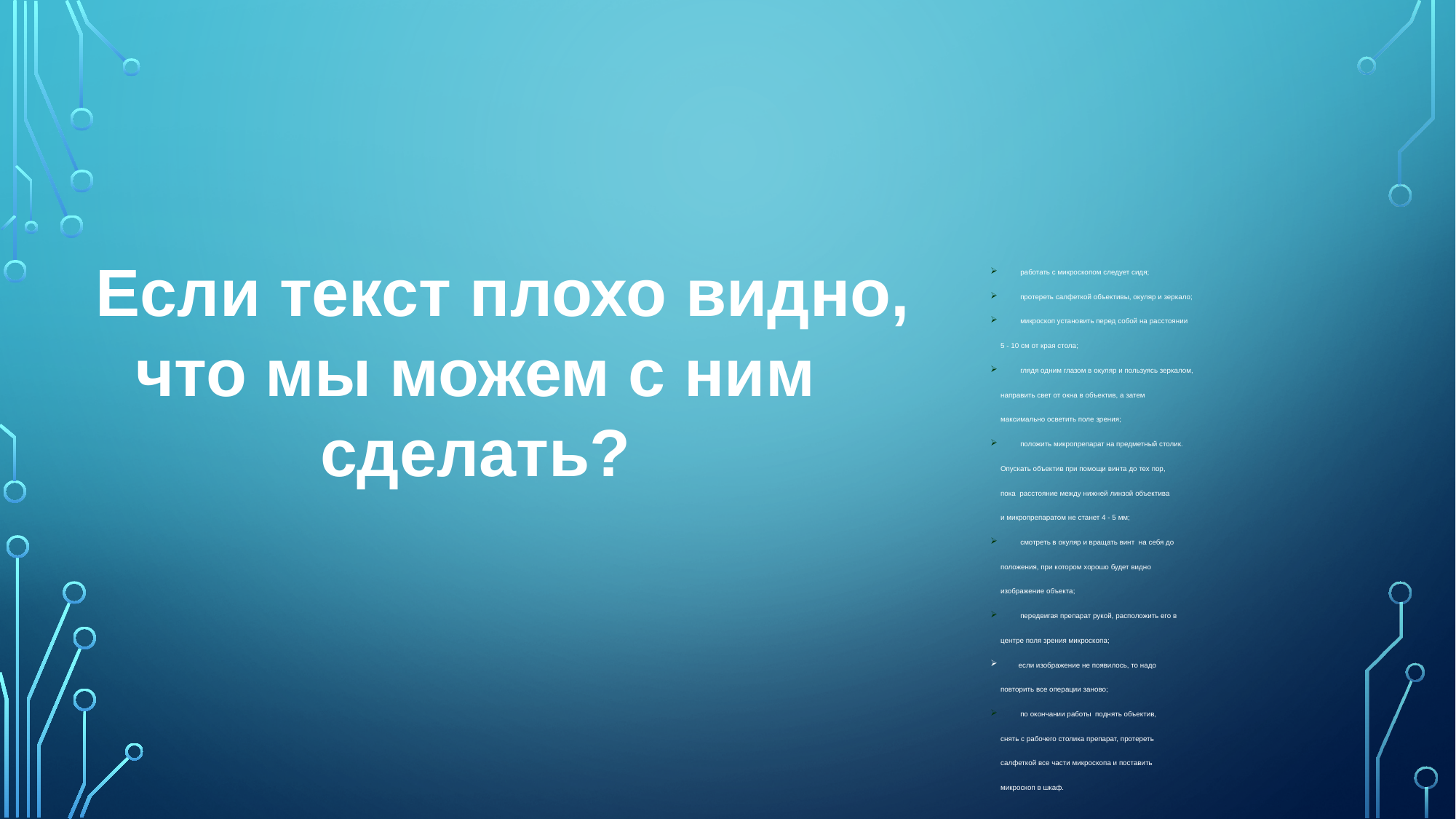

Если текст плохо видно, что мы можем с ним сделать?
 работать с микроскопом следует сидя;
 протереть салфеткой объективы, окуляр и зеркало;
 микроскоп установить перед собой на расстоянии
     5 - 10 см от края стола;
 глядя одним глазом в окуляр и пользуясь зеркалом,
     направить свет от окна в объектив, а затем
     максимально осветить поле зрения;
 положить микропрепарат на предметный столик.
     Опускать объектив при помощи винта до тех пор,
     пока  расстояние между нижней линзой объектива
     и микропрепаратом не станет 4 - 5 мм;
 смотреть в окуляр и вращать винт  на себя до
     положения, при котором хорошо будет видно
     изображение объекта;
 передвигая препарат рукой, расположить его в
     центре поля зрения микроскопа;
если изображение не появилось, то надо
     повторить все операции заново;
 по окончании работы  поднять объектив,
     снять с рабочего столика препарат, протереть
     салфеткой все части микроскопа и поставить
     микроскоп в шкаф.